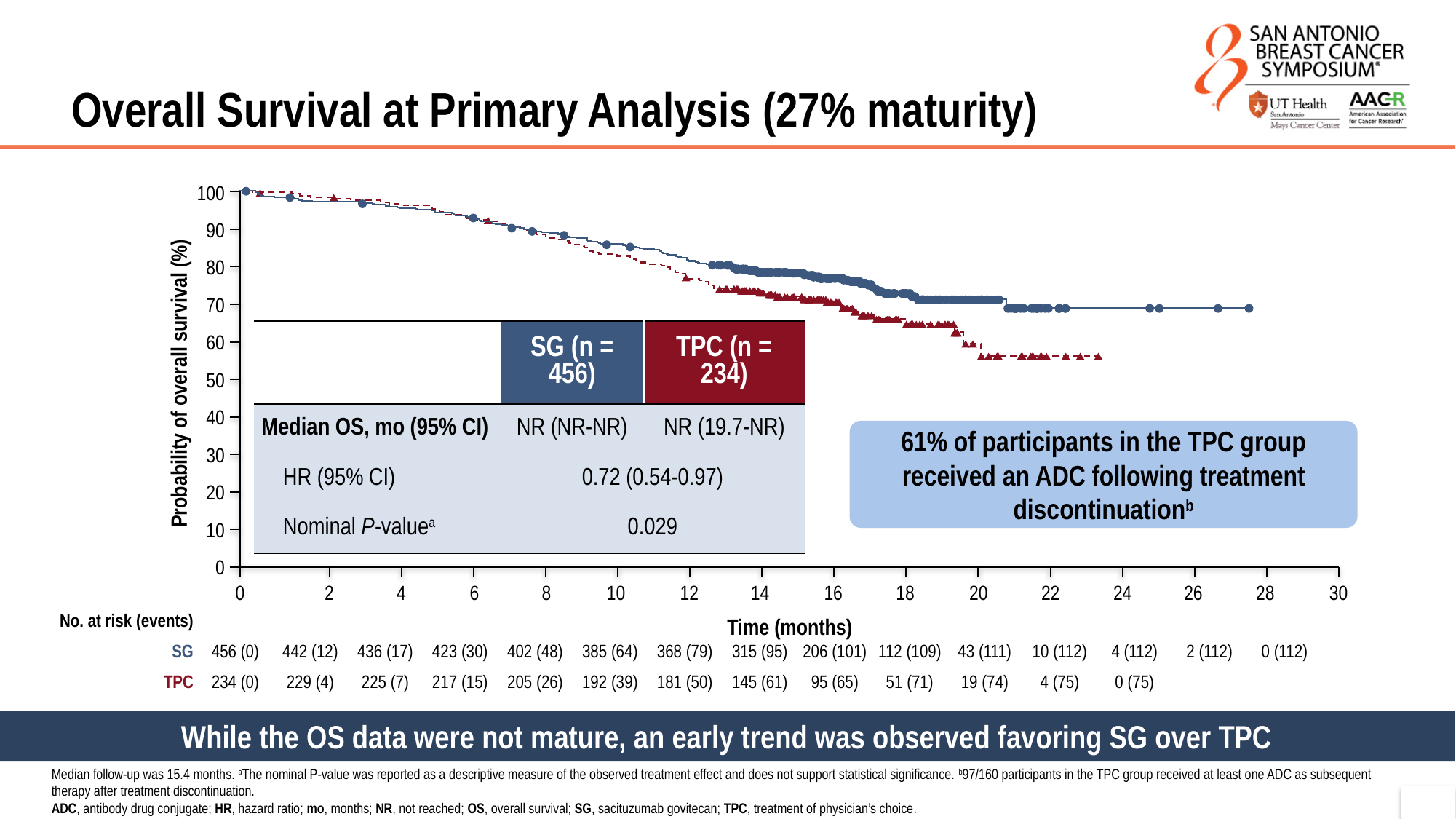

# Overall Survival at Primary Analysis (27% maturity)
100

90
80
70
60
Probability of overall survival (%)
50
40
30
20
10
0
0
2
4
6
8
10
12
14
16
18
20
22
24
26
28
30
Time (months)

|  | SG (n = 456) | TPC (n = 234) |
| --- | --- | --- |
| Median OS, mo (95% CI) | NR (NR-NR) | NR (19.7-NR) |
| HR (95% CI) | 0.72 (0.54-0.97) |  |
| Nominal P-valuea | 0.029 |  |
61% of participants in the TPC group received an ADC following treatment discontinuationb
| No. at risk (events) |  |  |  |  |  |  |  |  |  |  |  |  |  |  |  |  |
| --- | --- | --- | --- | --- | --- | --- | --- | --- | --- | --- | --- | --- | --- | --- | --- | --- |
| SG | 456 (0) | 442 (12) | 436 (17) | 423 (30) | 402 (48) | 385 (64) | 368 (79) | 315 (95) | 206 (101) | 112 (109) | 43 (111) | 10 (112) | 4 (112) | 2 (112) | 0 (112) |  |
| TPC | 234 (0) | 229 (4) | 225 (7) | 217 (15) | 205 (26) | 192 (39) | 181 (50) | 145 (61) | 95 (65) | 51 (71) | 19 (74) | 4 (75) | 0 (75) |  |  |  |
While the OS data were not mature, an early trend was observed favoring SG over TPC
Median follow-up was 15.4 months. aThe nominal P-value was reported as a descriptive measure of the observed treatment effect and does not support statistical significance. b97/160 participants in the TPC group received at least one ADC as subsequent therapy after treatment discontinuation.
ADC, antibody drug conjugate; HR, hazard ratio; mo, months; NR, not reached; OS, overall survival; SG, sacituzumab govitecan; TPC, treatment of physician’s choice.